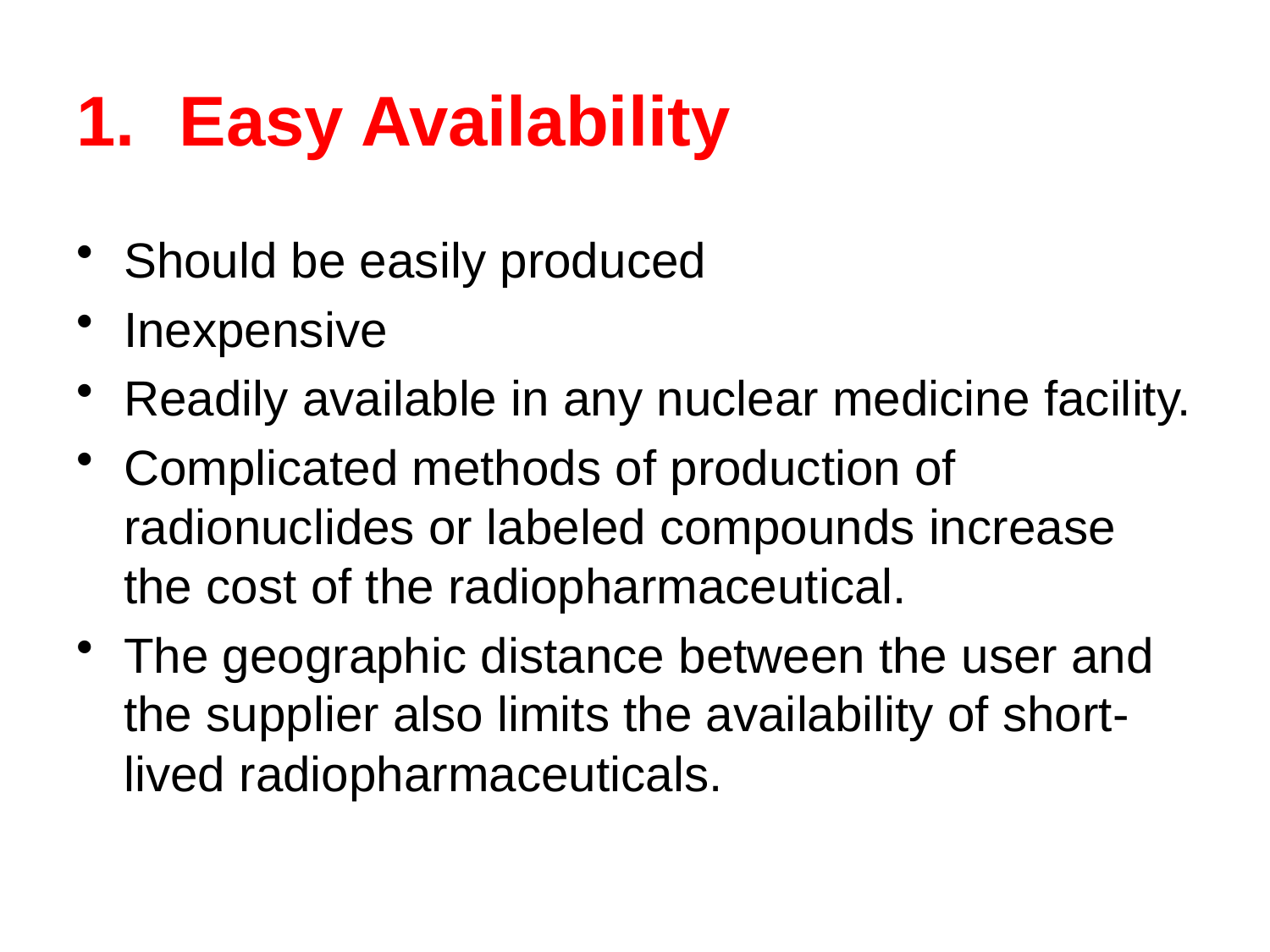

# Easy Availability
Should be easily produced
Inexpensive
Readily available in any nuclear medicine facility.
Complicated methods of production of radionuclides or labeled compounds increase the cost of the radiopharmaceutical.
The geographic distance between the user and the supplier also limits the availability of short-lived radiopharmaceuticals.